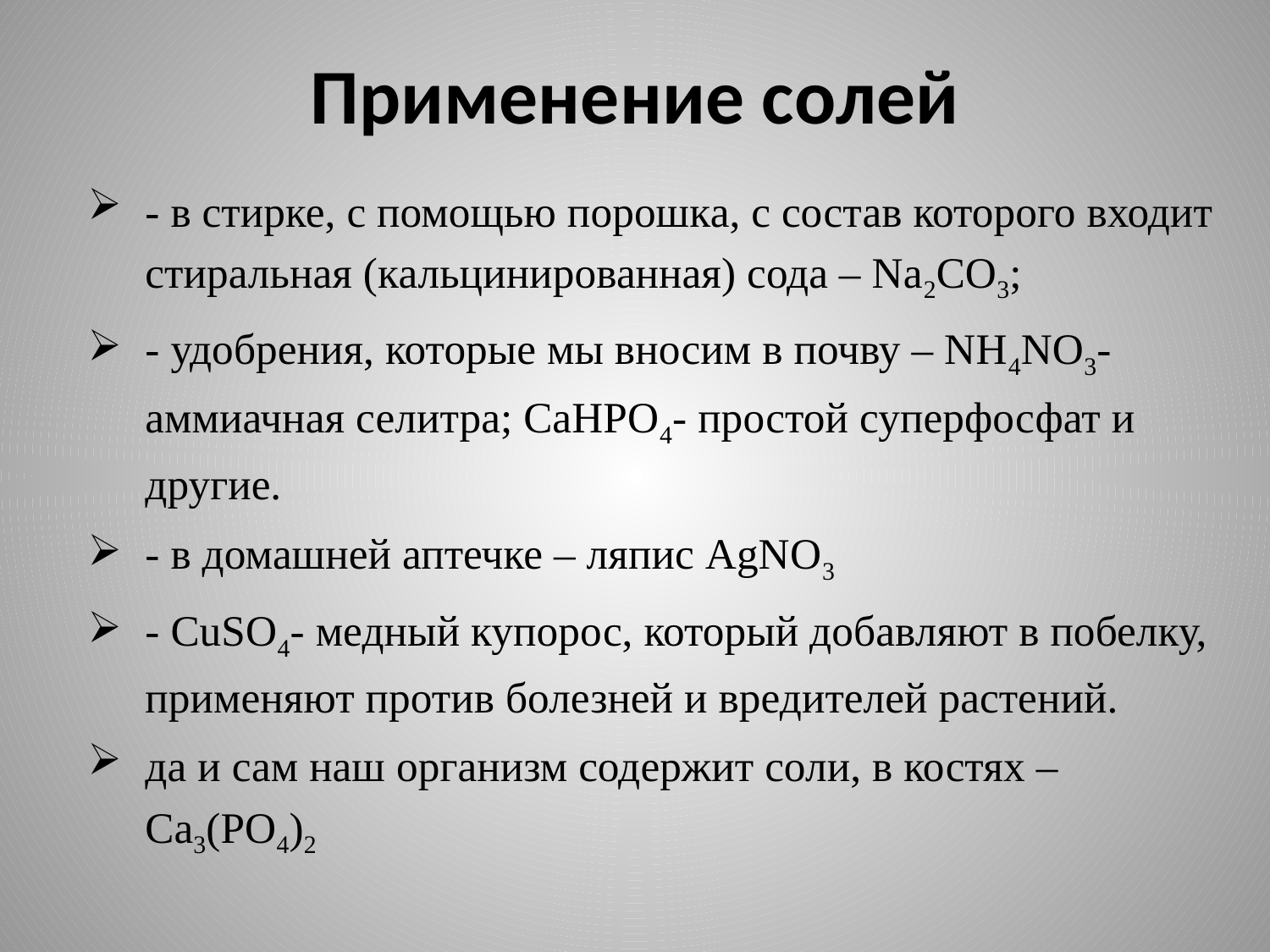

# Применение солей
- в стирке, с помощью порошка, с состав которого входит стиральная (кальцинированная) сода – Na2CO3;
- удобрения, которые мы вносим в почву – NH4NO3- аммиачная селитра; CaHPO4- простой суперфосфат и другие.
- в домашней аптечке – ляпис AgNO3
- СuSO4- медный купорос, который добавляют в побелку, применяют против болезней и вредителей растений.
да и сам наш организм содержит соли, в костях – Ca3(PO4)2